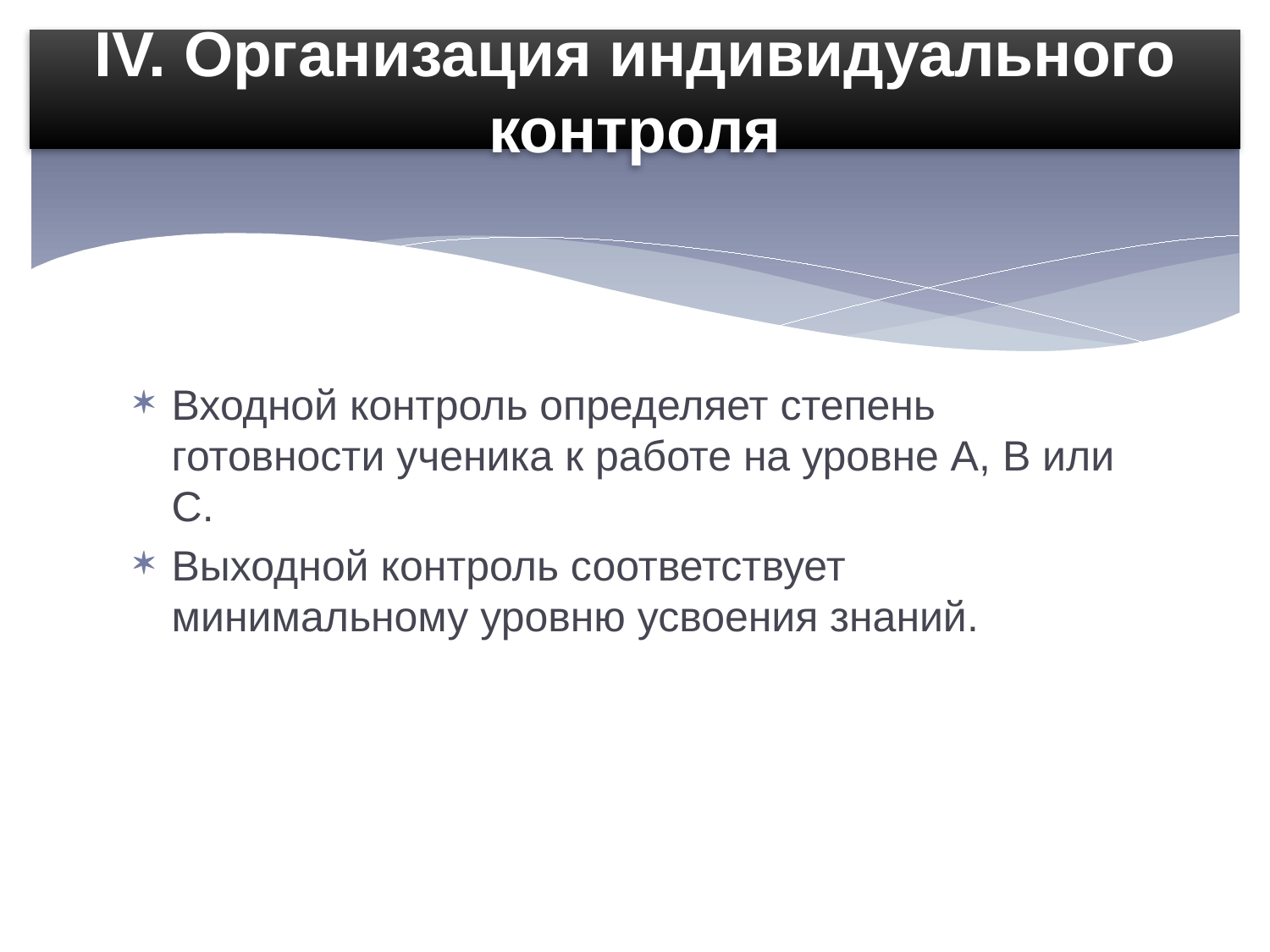

# IV. Организация индивидуального контроля
Входной контроль определяет степень готовности ученика к работе на уровне А, В или С.
Выходной контроль соответствует минимальному уровню усвоения знаний.